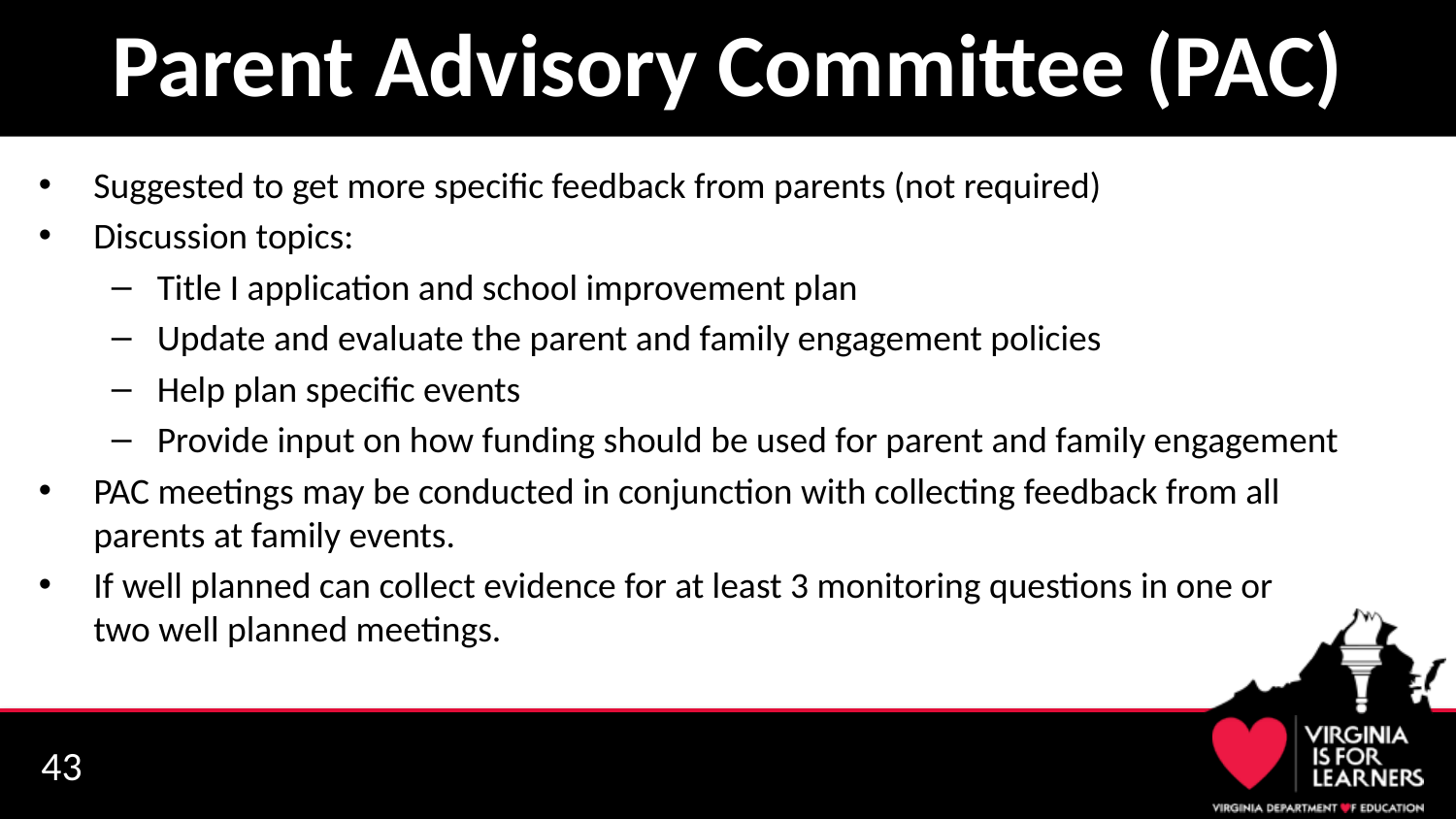

# Parent Advisory Committee (PAC)
Suggested to get more specific feedback from parents (not required)
Discussion topics:
Title I application and school improvement plan
Update and evaluate the parent and family engagement policies
Help plan specific events
Provide input on how funding should be used for parent and family engagement
PAC meetings may be conducted in conjunction with collecting feedback from all parents at family events.
If well planned can collect evidence for at least 3 monitoring questions in one or     two well planned meetings.